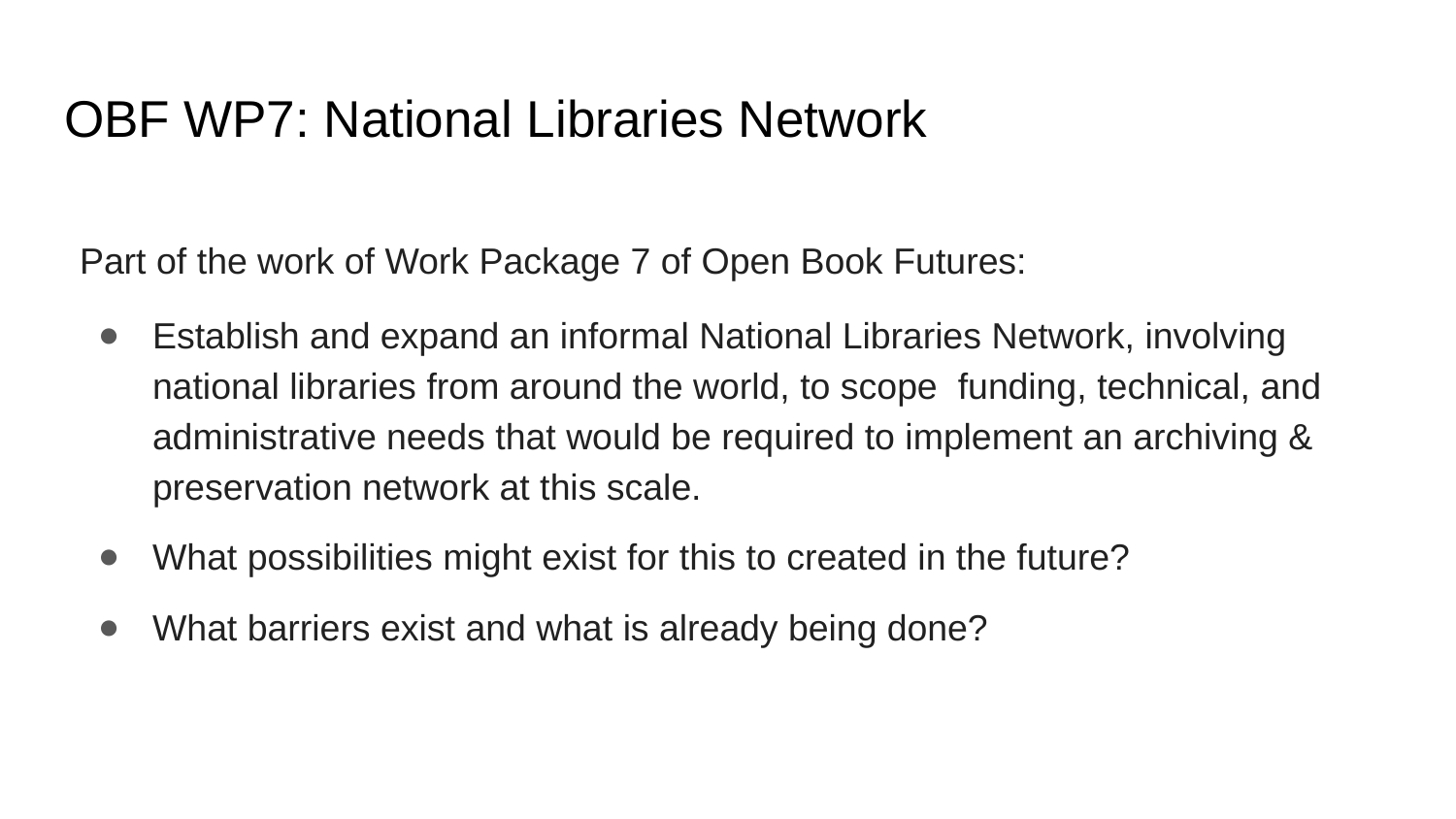

# OBF WP7: National Libraries Network
Part of the work of Work Package 7 of Open Book Futures:
Establish and expand an informal National Libraries Network, involving national libraries from around the world, to scope  funding, technical, and administrative needs that would be required to implement an archiving &  preservation network at this scale.
What possibilities might exist for this to created in the future?
What barriers exist and what is already being done?